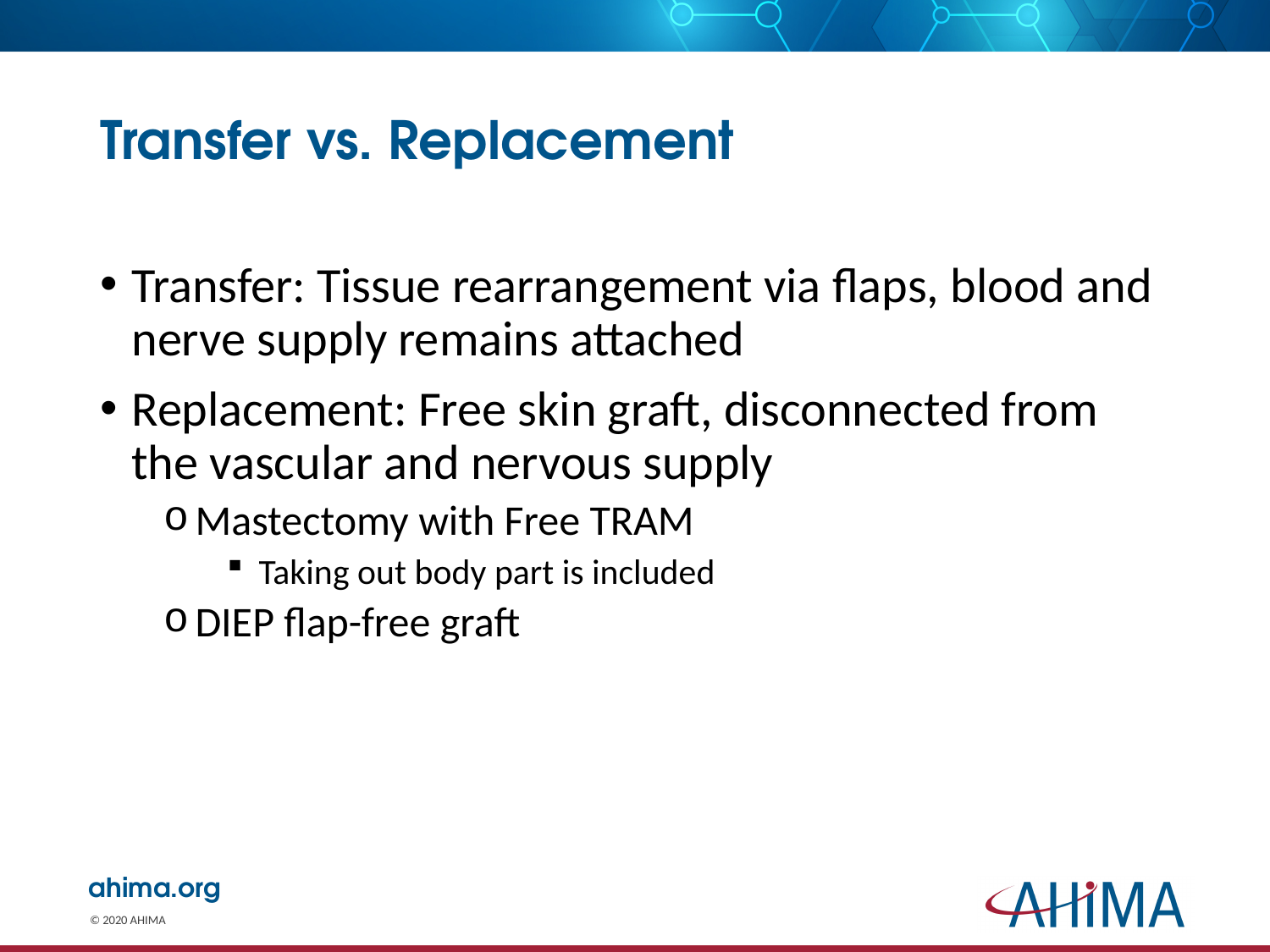

# Transfer vs. Replacement
Transfer: Tissue rearrangement via flaps, blood and nerve supply remains attached
Replacement: Free skin graft, disconnected from the vascular and nervous supply
Mastectomy with Free TRAM
Taking out body part is included
DIEP flap-free graft